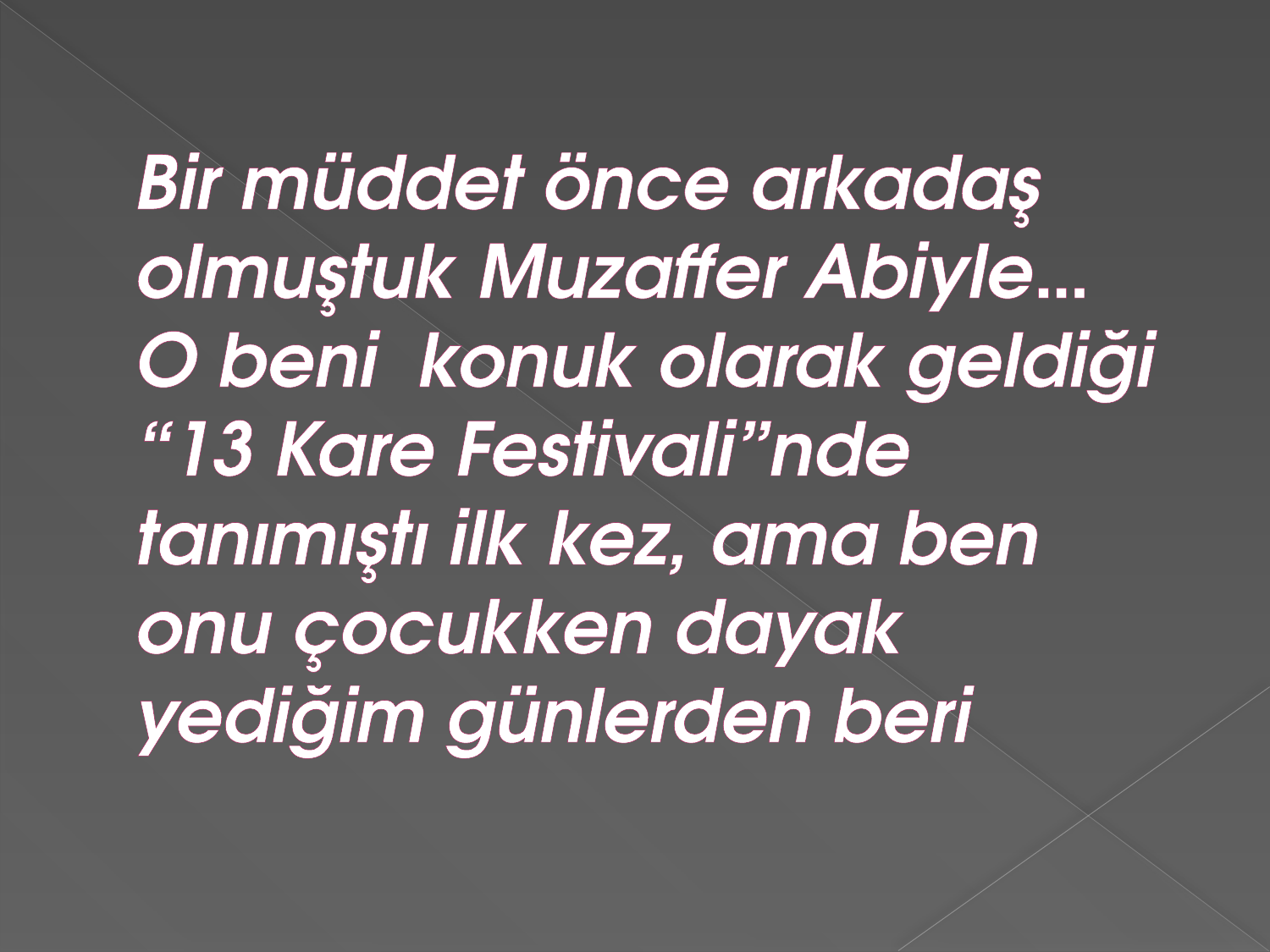

# Bir müddet önce arkadaş olmuştuk Muzaffer Abiyle…  O beni  konuk olarak geldiği “13 Kare Festivali”nde tanımıştı ilk kez, ama ben onu çocukken dayak yediğim günlerden beri